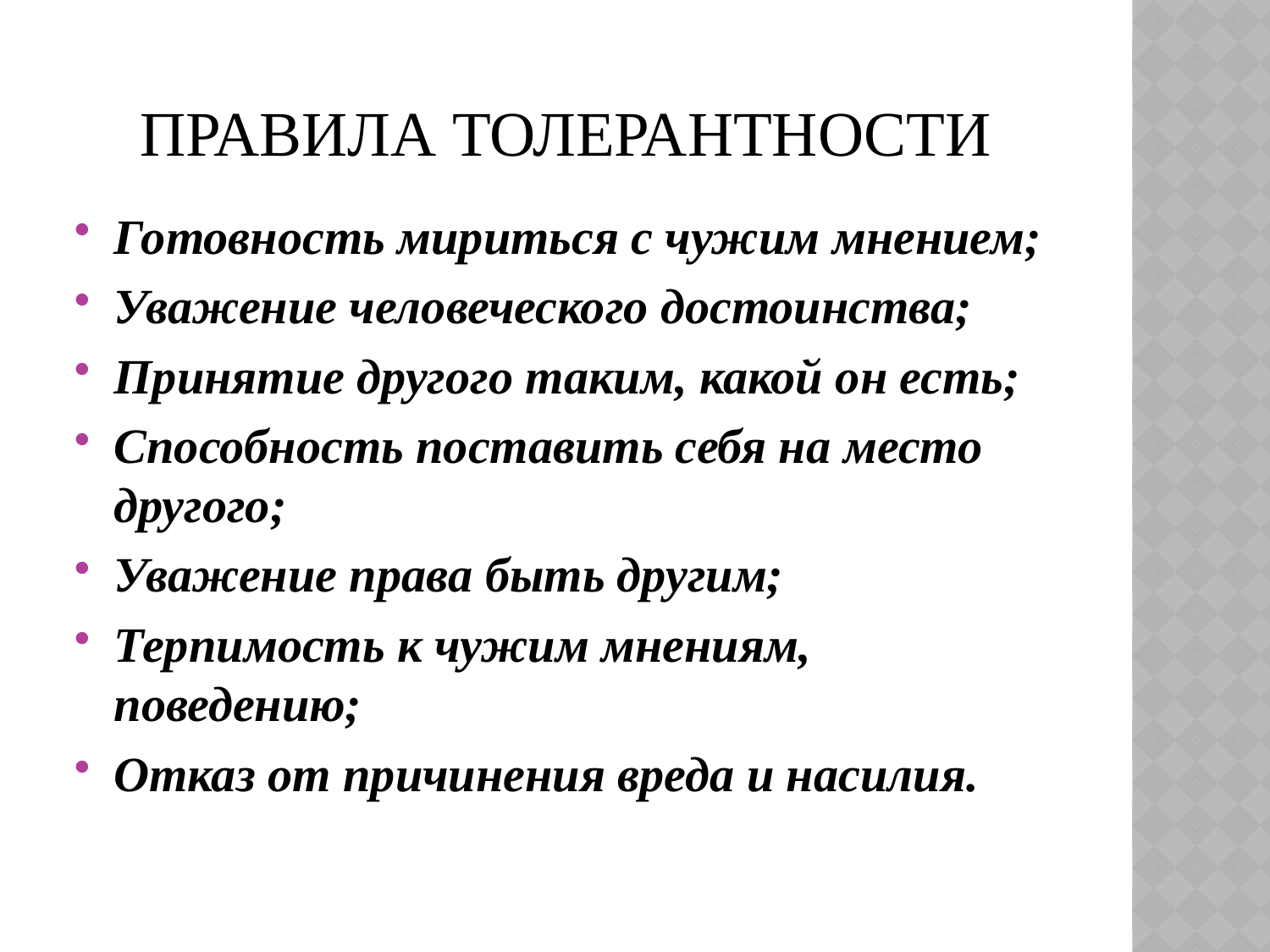

# Правила толерантности
Готовность мириться с чужим мнением;
Уважение человеческого достоинства;
Принятие другого таким, какой он есть;
Способность поставить себя на место другого;
Уважение права быть другим;
Терпимость к чужим мнениям, поведению;
Отказ от причинения вреда и насилия.